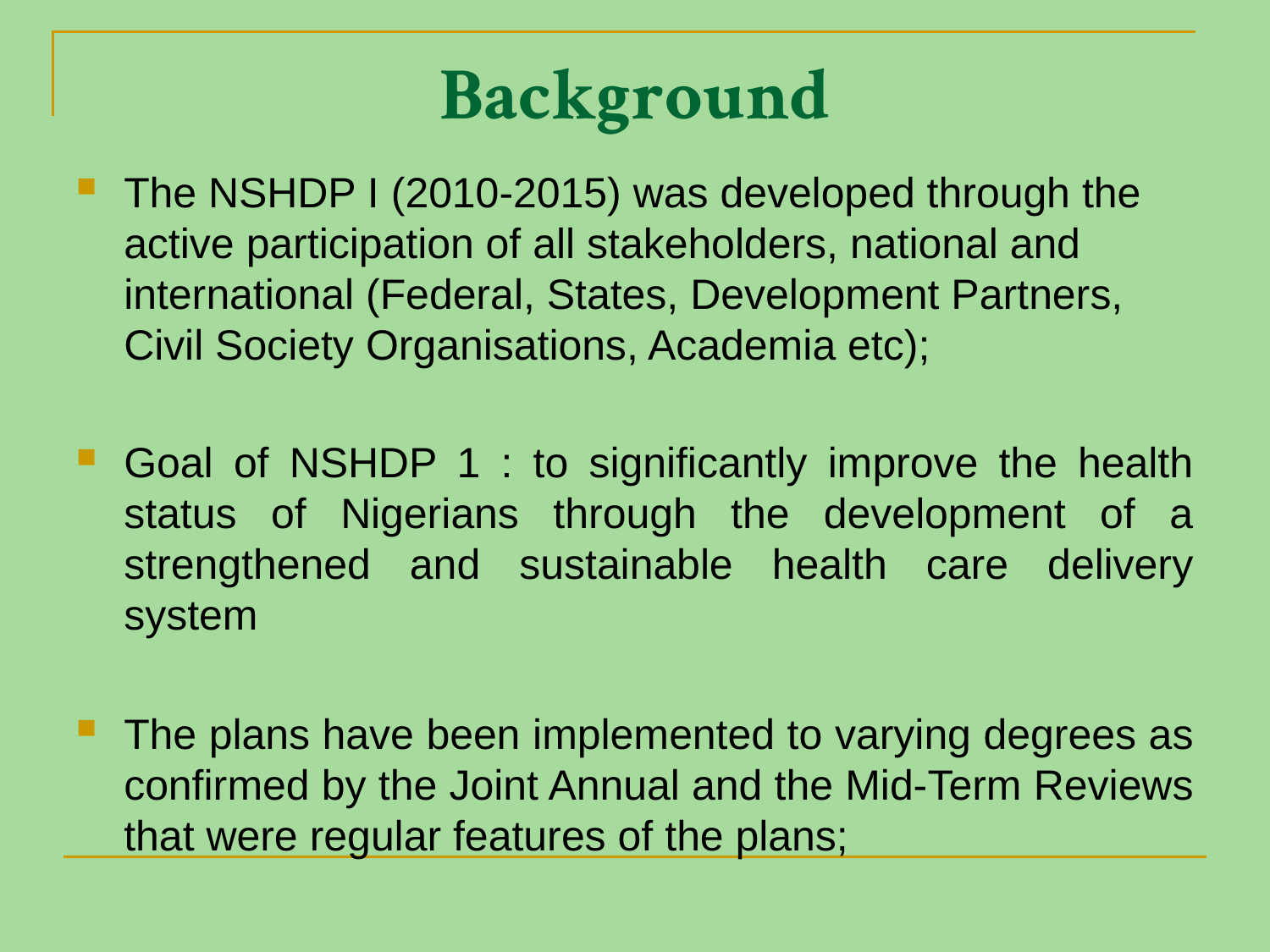

# Background
The NSHDP I (2010-2015) was developed through the active participation of all stakeholders, national and international (Federal, States, Development Partners, Civil Society Organisations, Academia etc);

Goal of NSHDP 1 : to significantly improve the health status of Nigerians through the development of a strengthened and sustainable health care delivery system

The plans have been implemented to varying degrees as confirmed by the Joint Annual and the Mid-Term Reviews that were regular features of the plans;